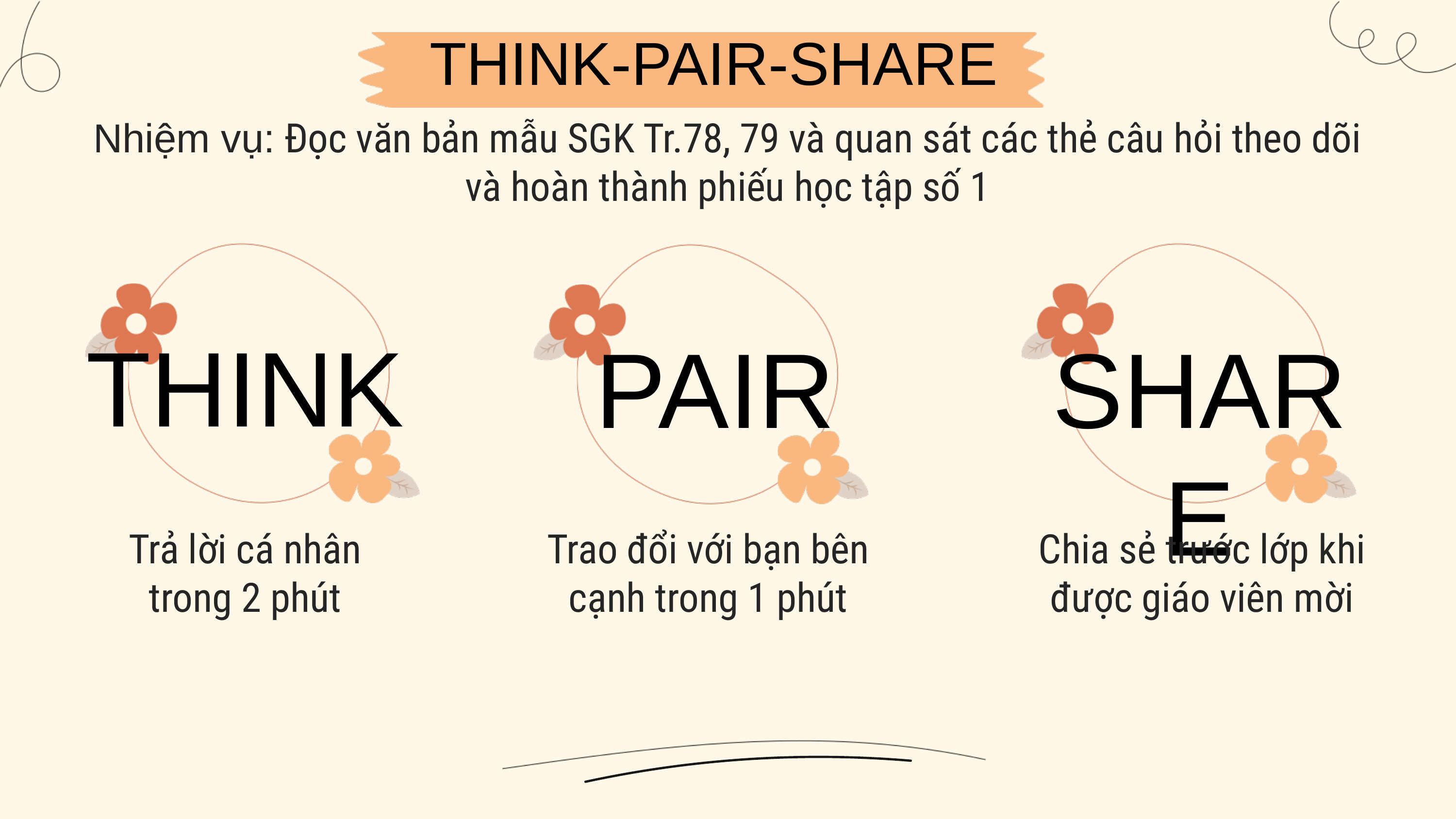

THINK-PAIR-SHARE

Nhiệm vụ: Đọc văn bản mẫu SGK Tr.78, 79 và quan sát các thẻ câu hỏi theo dõi và hoàn thành phiếu học tập số 1

THINK
PAIR
SHARE

Trả lời cá nhân trong 2 phút
Trao đổi với bạn bên cạnh trong 1 phút
Chia sẻ trước lớp khi được giáo viên mời